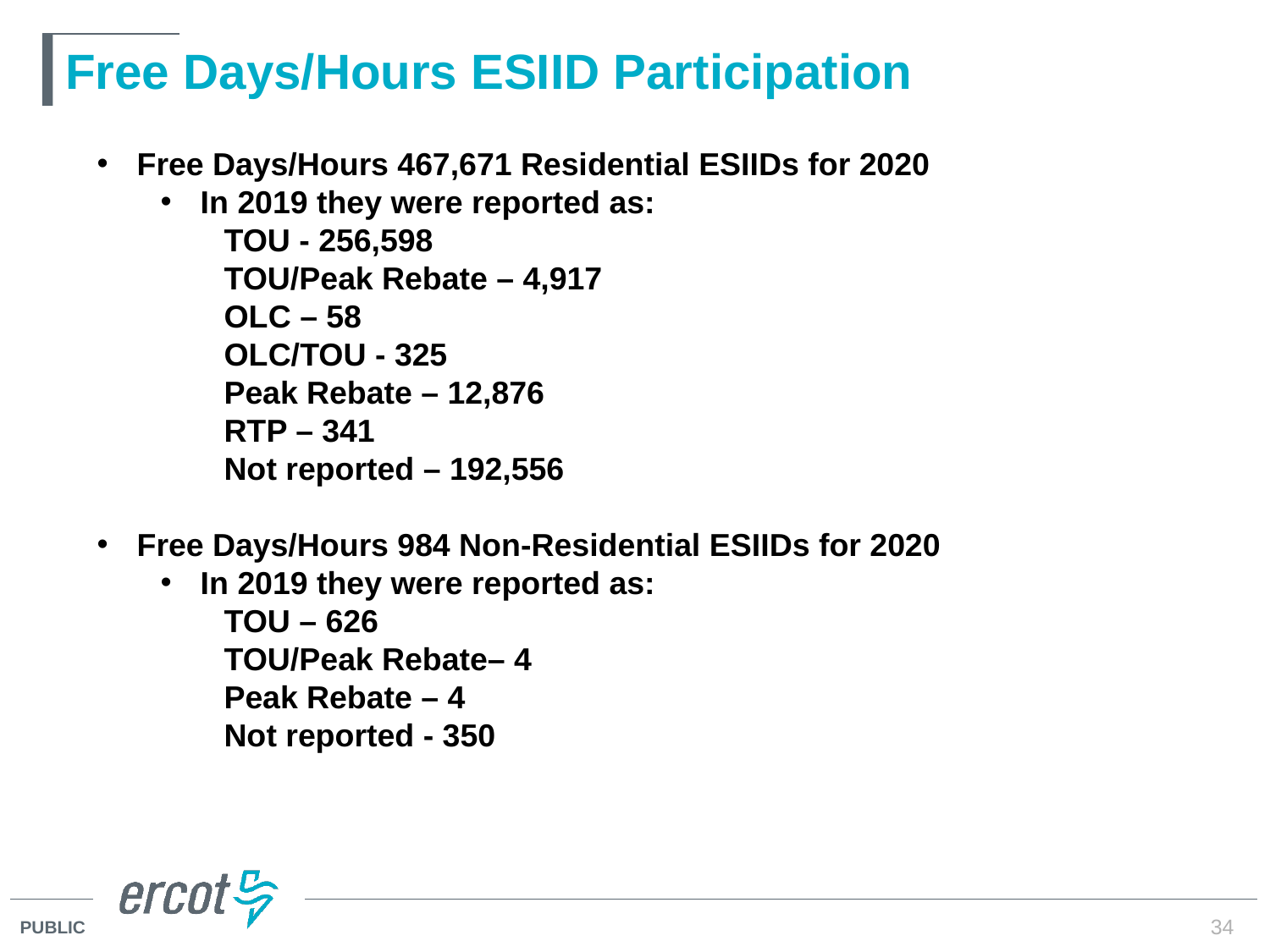

# Free Days/Hours ESIID Participation
Free Days/Hours 467,671 Residential ESIIDs for 2020
In 2019 they were reported as:
TOU - 256,598
TOU/Peak Rebate – 4,917
OLC – 58
OLC/TOU - 325
Peak Rebate – 12,876
RTP – 341
Not reported – 192,556

Free Days/Hours 984 Non-Residential ESIIDs for 2020
In 2019 they were reported as:
TOU – 626
TOU/Peak Rebate– 4
Peak Rebate – 4
Not reported - 350

34